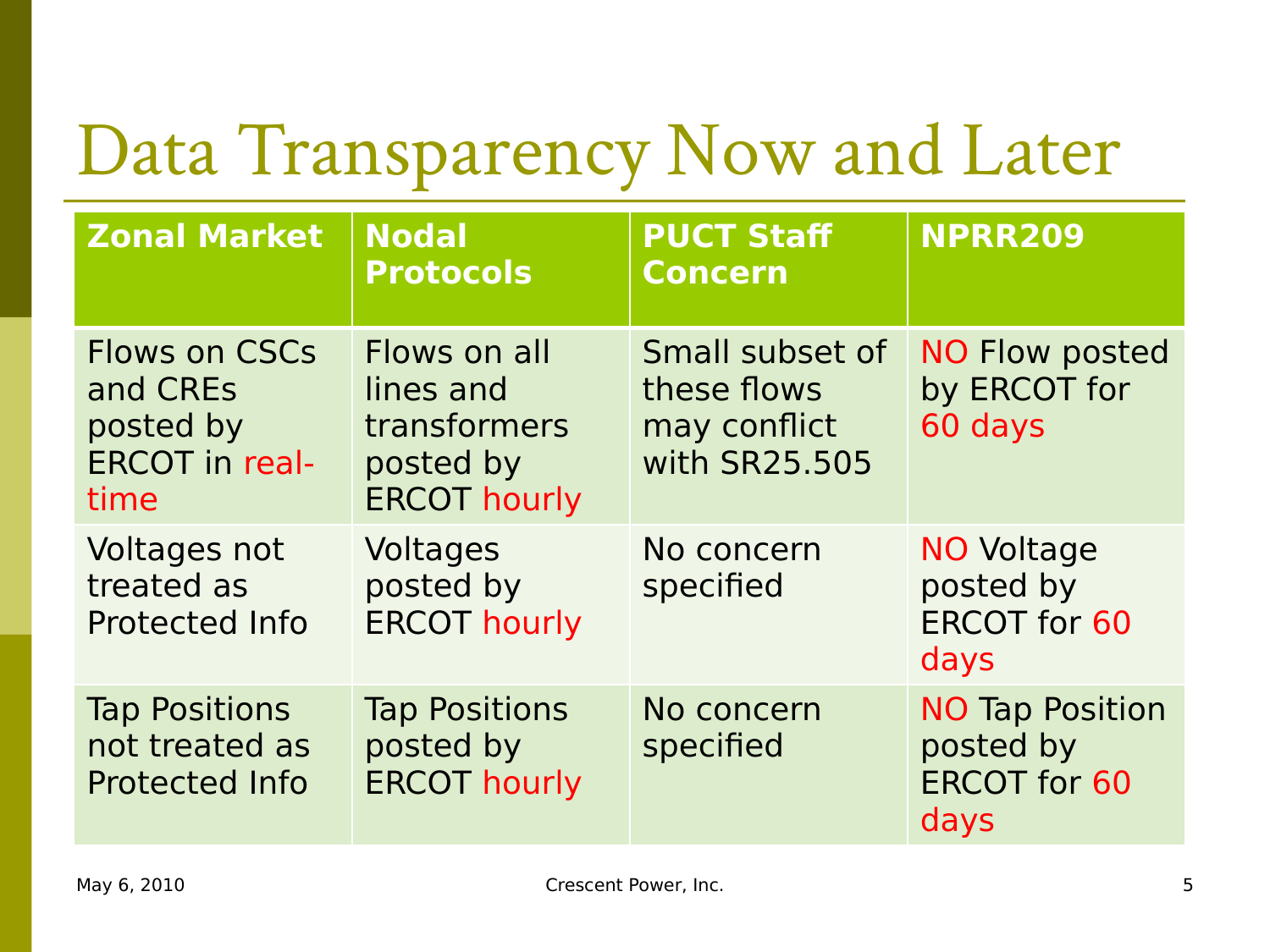

# Data Transparency Now and Later
| Zonal Market | Nodal Protocols | PUCT Staff Concern | NPRR209 |
| --- | --- | --- | --- |
| Flows on CSCs and CREs posted by ERCOT in real-time | Flows on all lines and transformers posted by ERCOT hourly | Small subset of these flows may conflict with SR25.505 | NO Flow posted by ERCOT for 60 days |
| Voltages not treated as Protected Info | Voltages posted by ERCOT hourly | No concern specified | NO Voltage posted by ERCOT for 60 days |
| Tap Positions not treated as Protected Info | Tap Positions posted by ERCOT hourly | No concern specified | NO Tap Position posted by ERCOT for 60 days |
May 6, 2010
Crescent Power, Inc.
5